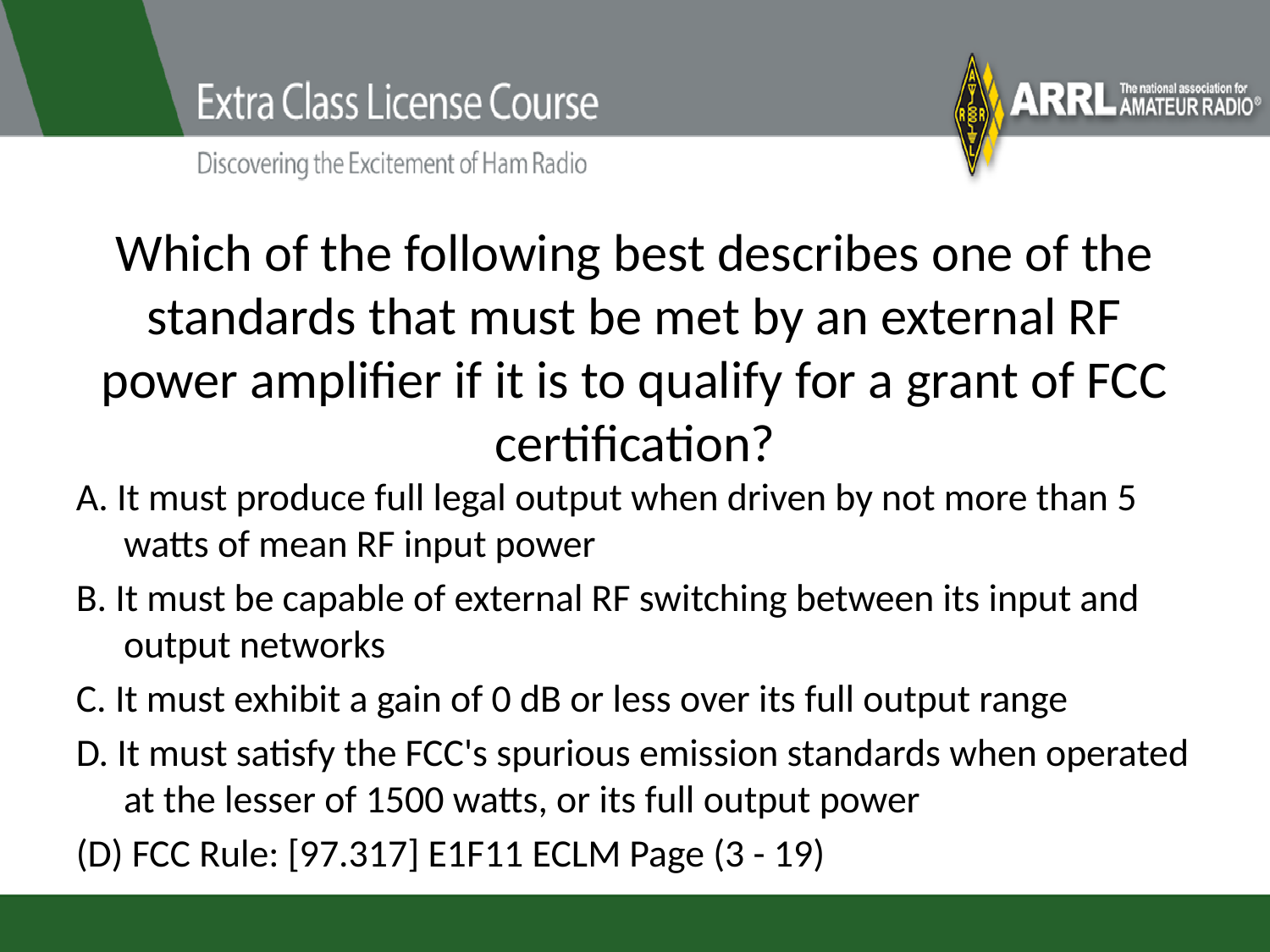

# Which of the following best describes one of the standards that must be met by an external RF power amplifier if it is to qualify for a grant of FCC certification?
A. It must produce full legal output when driven by not more than 5 watts of mean RF input power
B. It must be capable of external RF switching between its input and output networks
C. It must exhibit a gain of 0 dB or less over its full output range
D. It must satisfy the FCC's spurious emission standards when operated at the lesser of 1500 watts, or its full output power
(D) FCC Rule: [97.317] E1F11 ECLM Page (3 - 19)